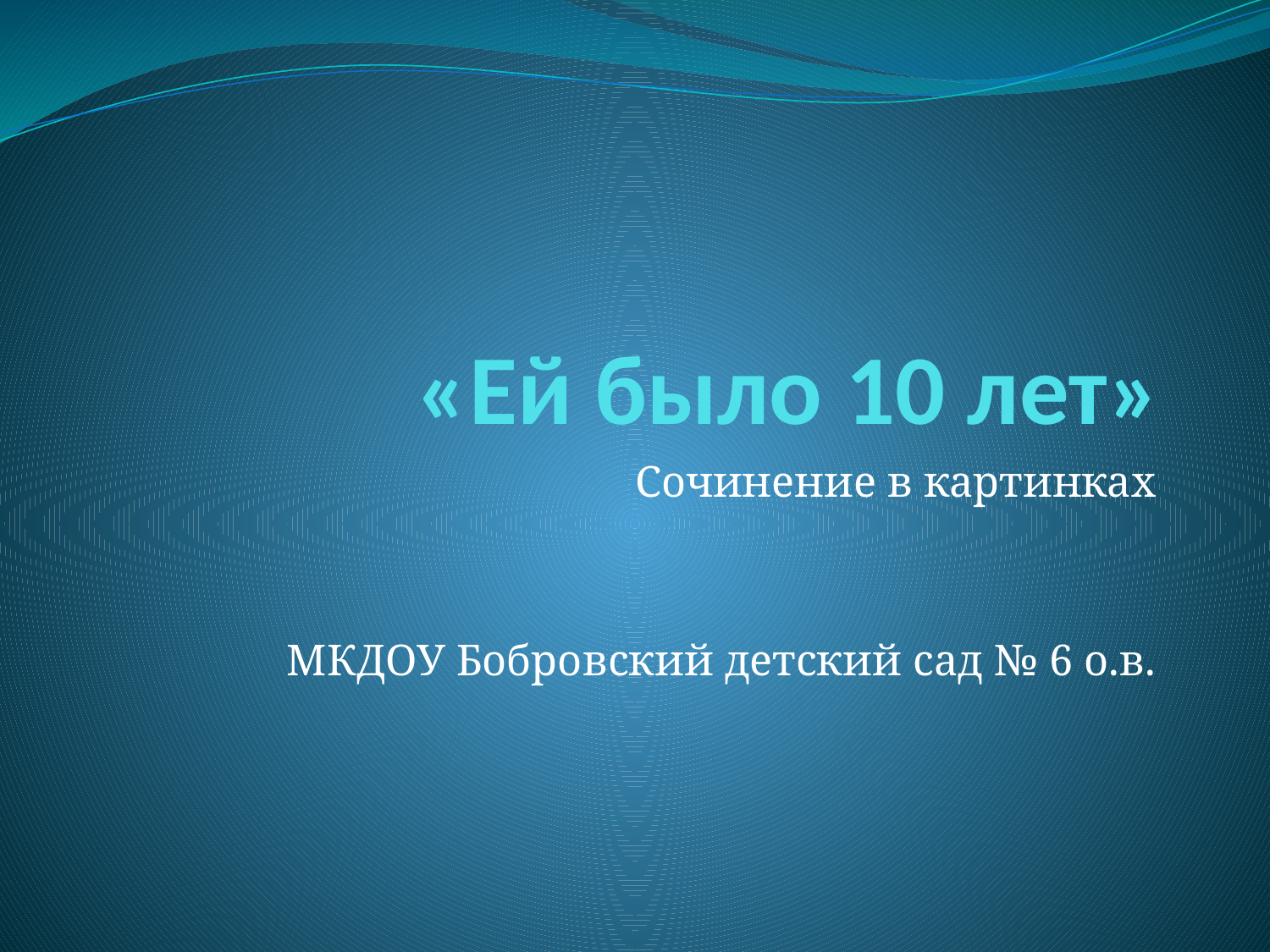

# «Ей было 10 лет»
Сочинение в картинках

МКДОУ Бобровский детский сад № 6 о.в.